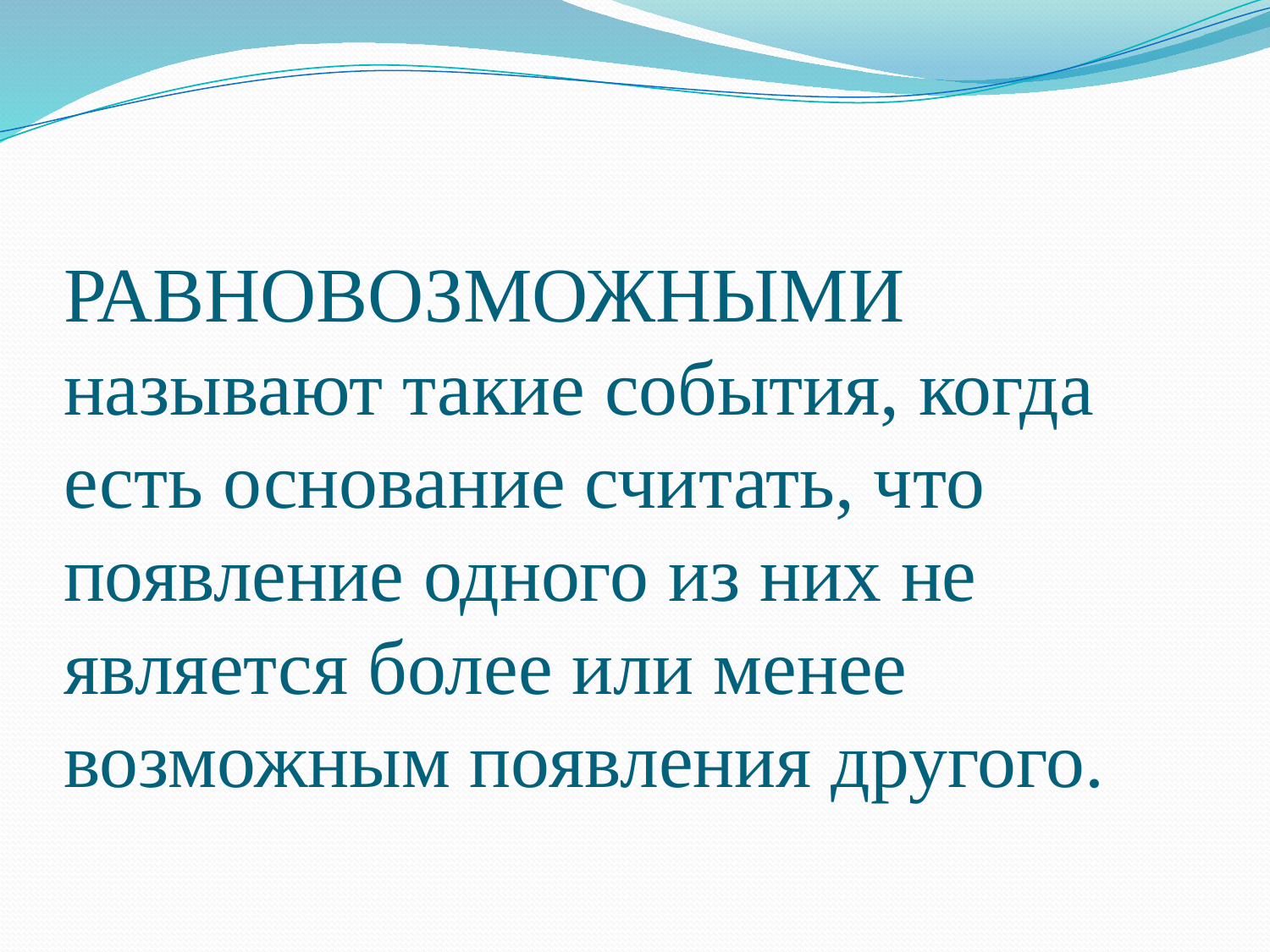

# РАВНОВОЗМОЖНЫМИ называют такие события, когда есть основание считать, что появление одного из них не является более или менее возможным появления другого.